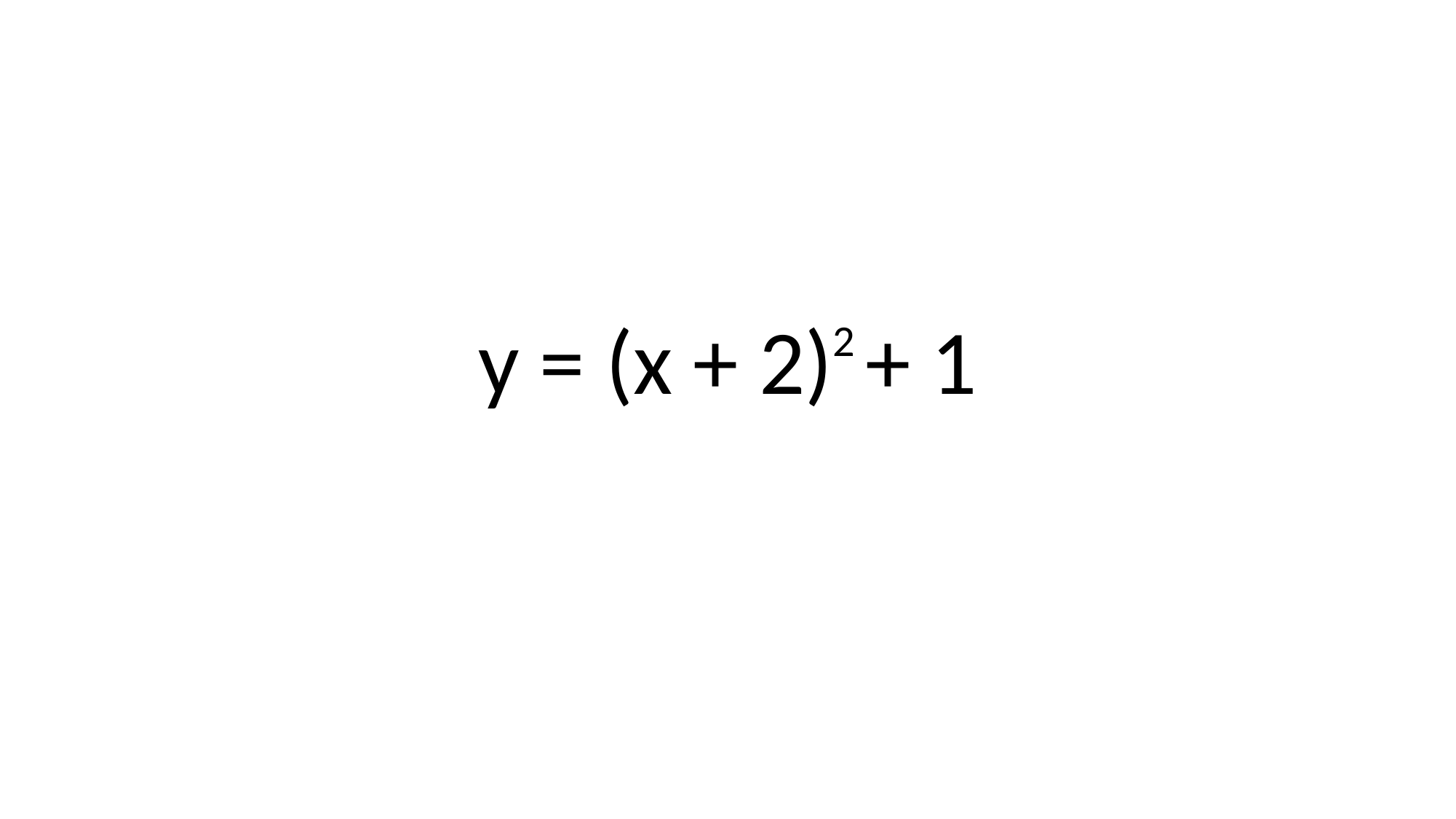

# y = (x + 2)2 + 1